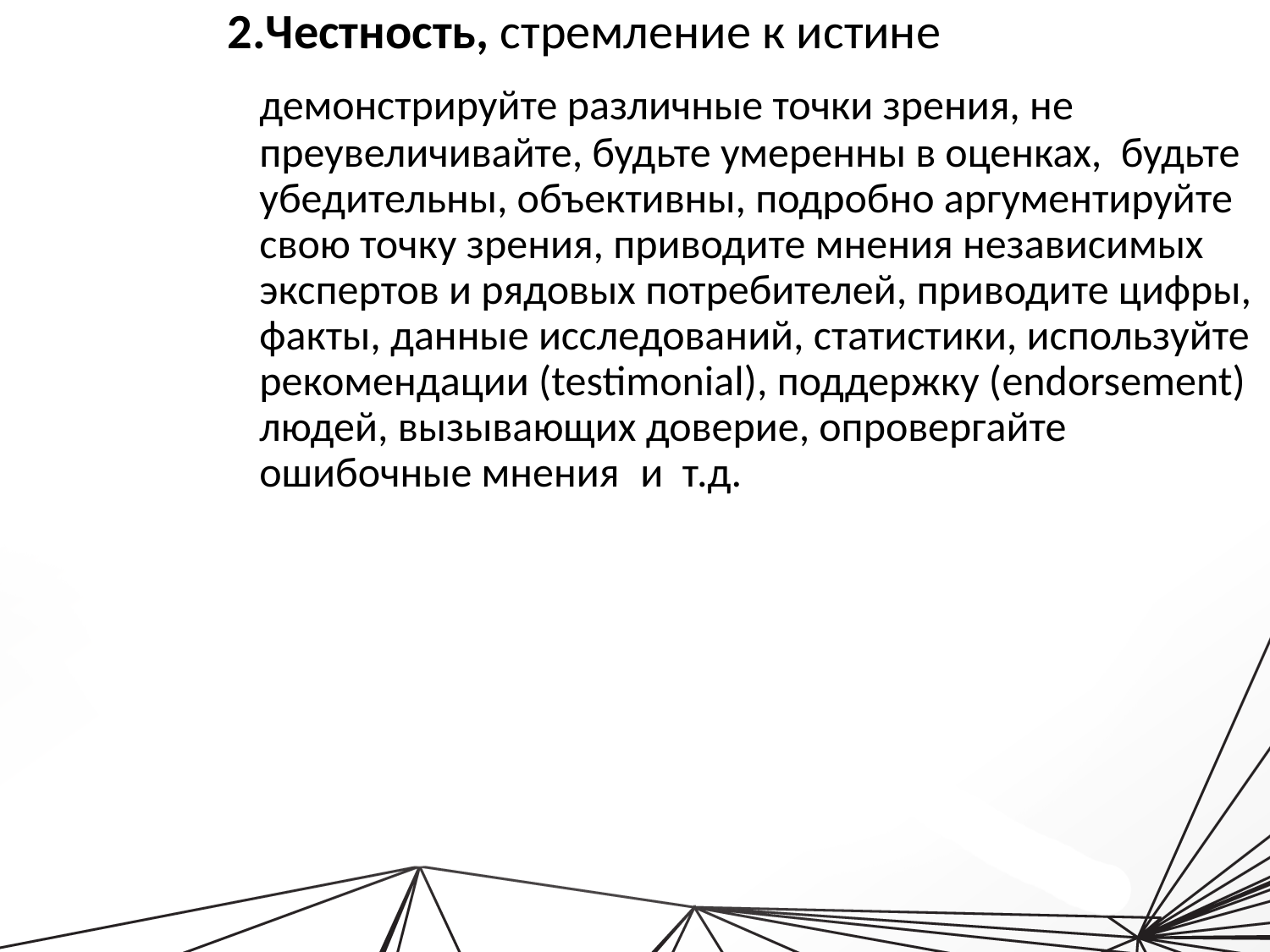

2.Честность, стремление к истине
	демонстрируйте различные точки зрения, не преувеличивайте, будьте умеренны в оценках,  будьте убедительны, объективны, подробно аргументируйте свою точку зрения, приводите мнения независимых экспертов и рядовых потребителей, приводите цифры, факты, данные исследований, статистики, используйте рекомендации (testimonial), поддержку (endorsement) людей, вызывающих доверие, опровергайте ошибочные мнения 	и  т.д.